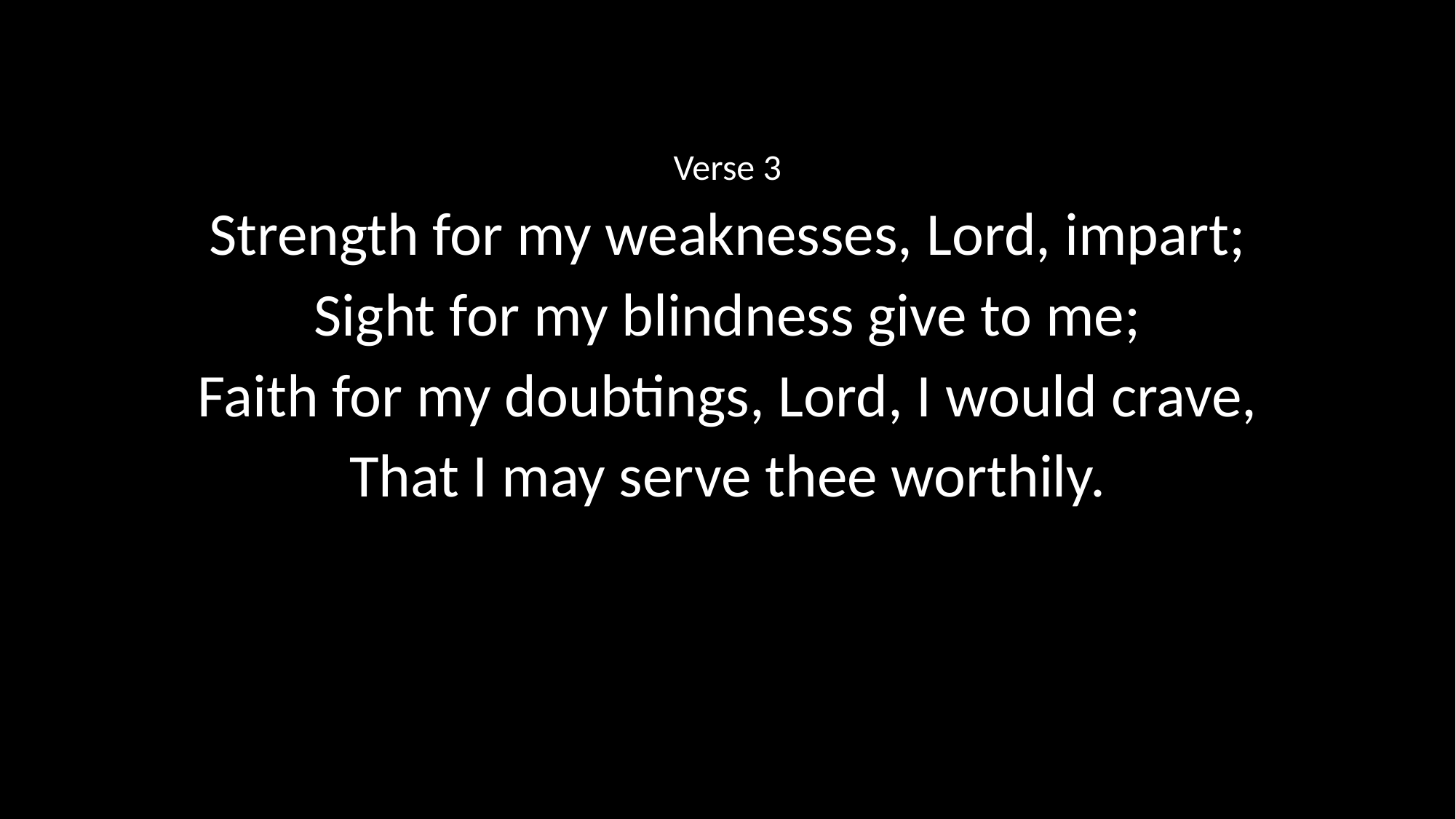

Verse 3
Strength for my weaknesses, Lord, impart;
Sight for my blindness give to me;
Faith for my doubtings, Lord, I would crave,
That I may serve thee worthily.